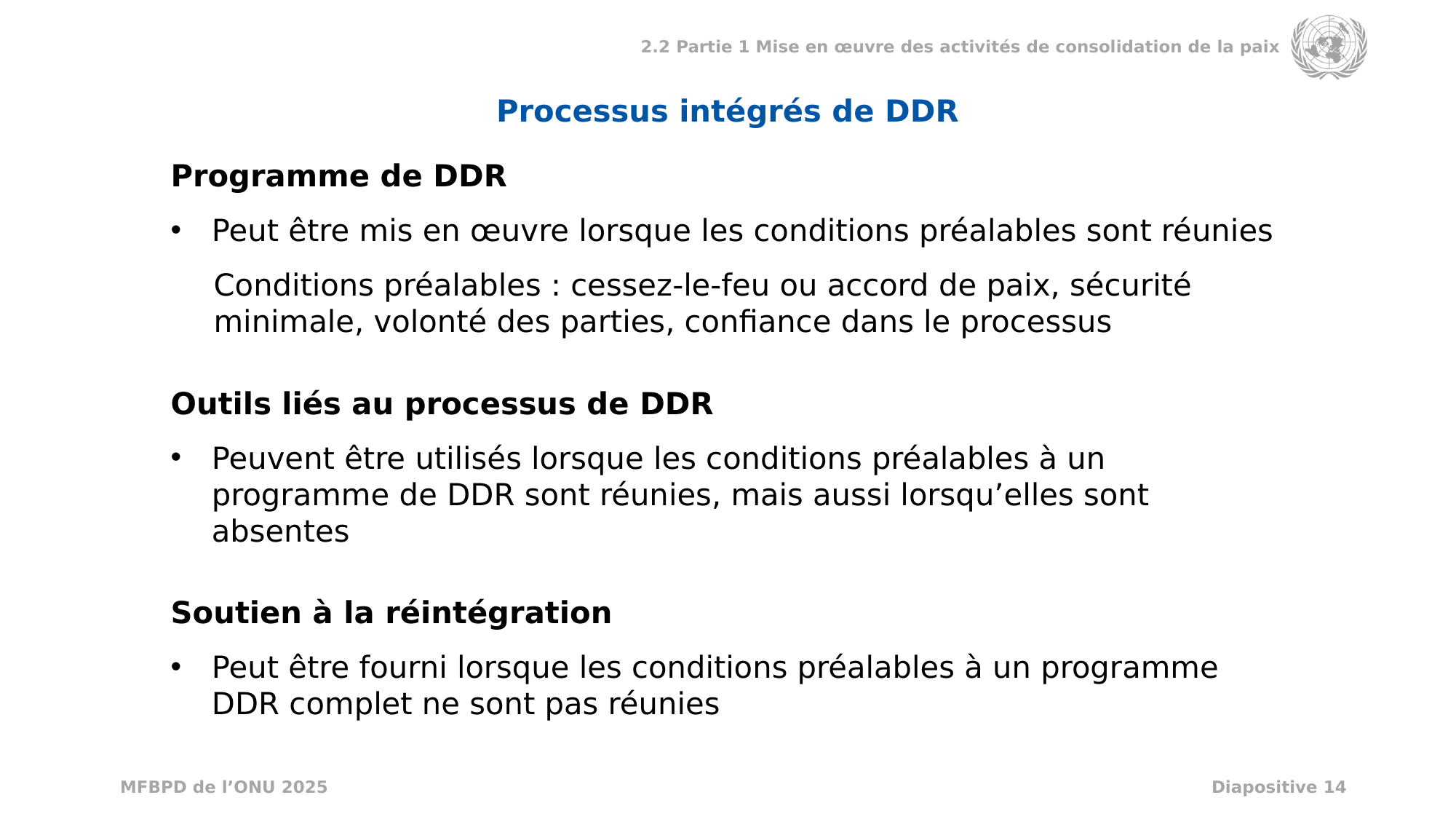

Processus intégrés de DDR
Programme de DDR
Peut être mis en œuvre lorsque les conditions préalables sont réunies
Conditions préalables : cessez-le-feu ou accord de paix, sécurité minimale, volonté des parties, confiance dans le processus

Outils liés au processus de DDR
Peuvent être utilisés lorsque les conditions préalables à un programme de DDR sont réunies, mais aussi lorsqu’elles sont absentes

Soutien à la réintégration
Peut être fourni lorsque les conditions préalables à un programme DDR complet ne sont pas réunies